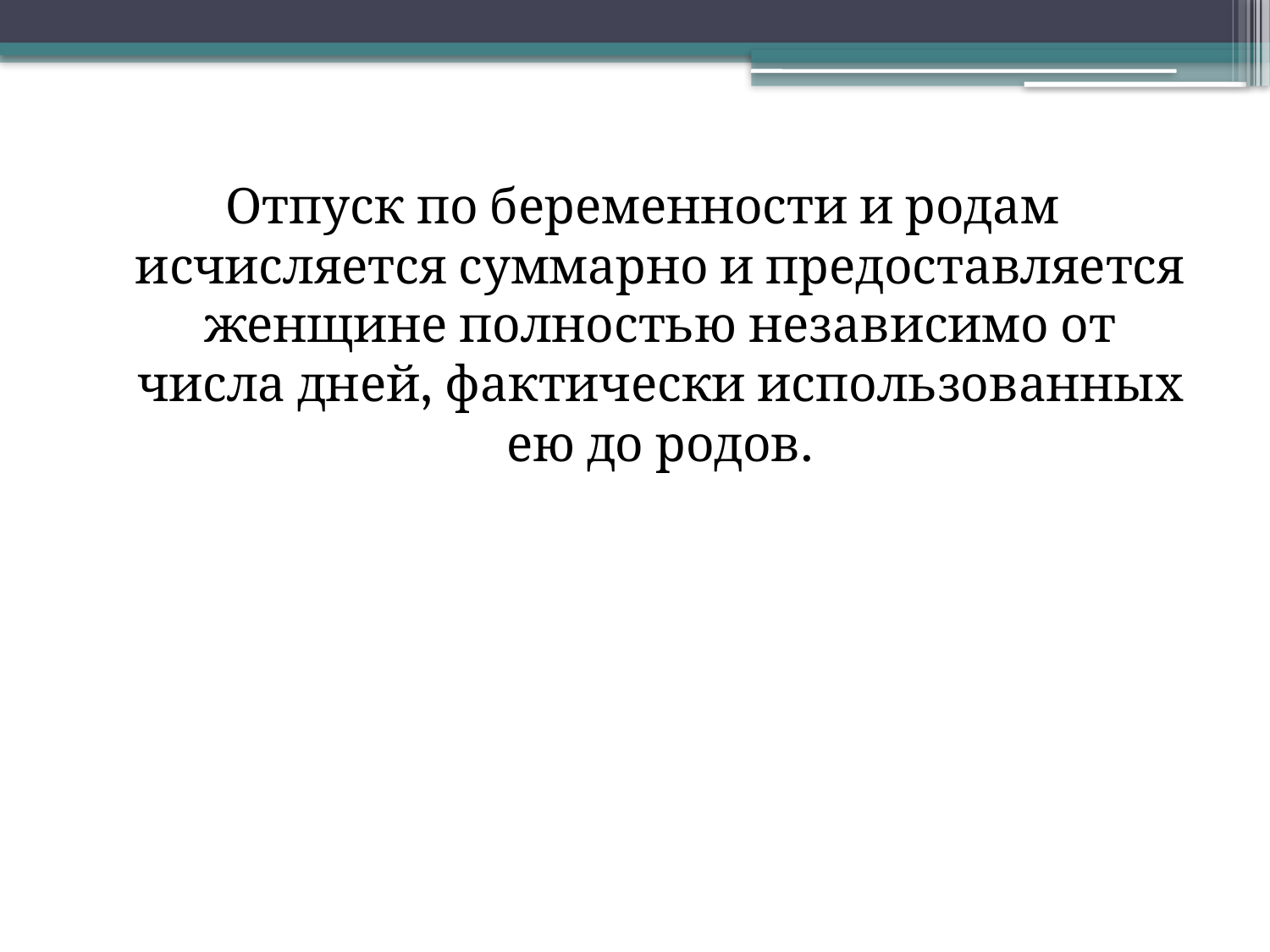

Отпуск по беременности и родам исчисляется суммарно и предоставляется женщине полностью независимо от числа дней, фактически использованных ею до родов.